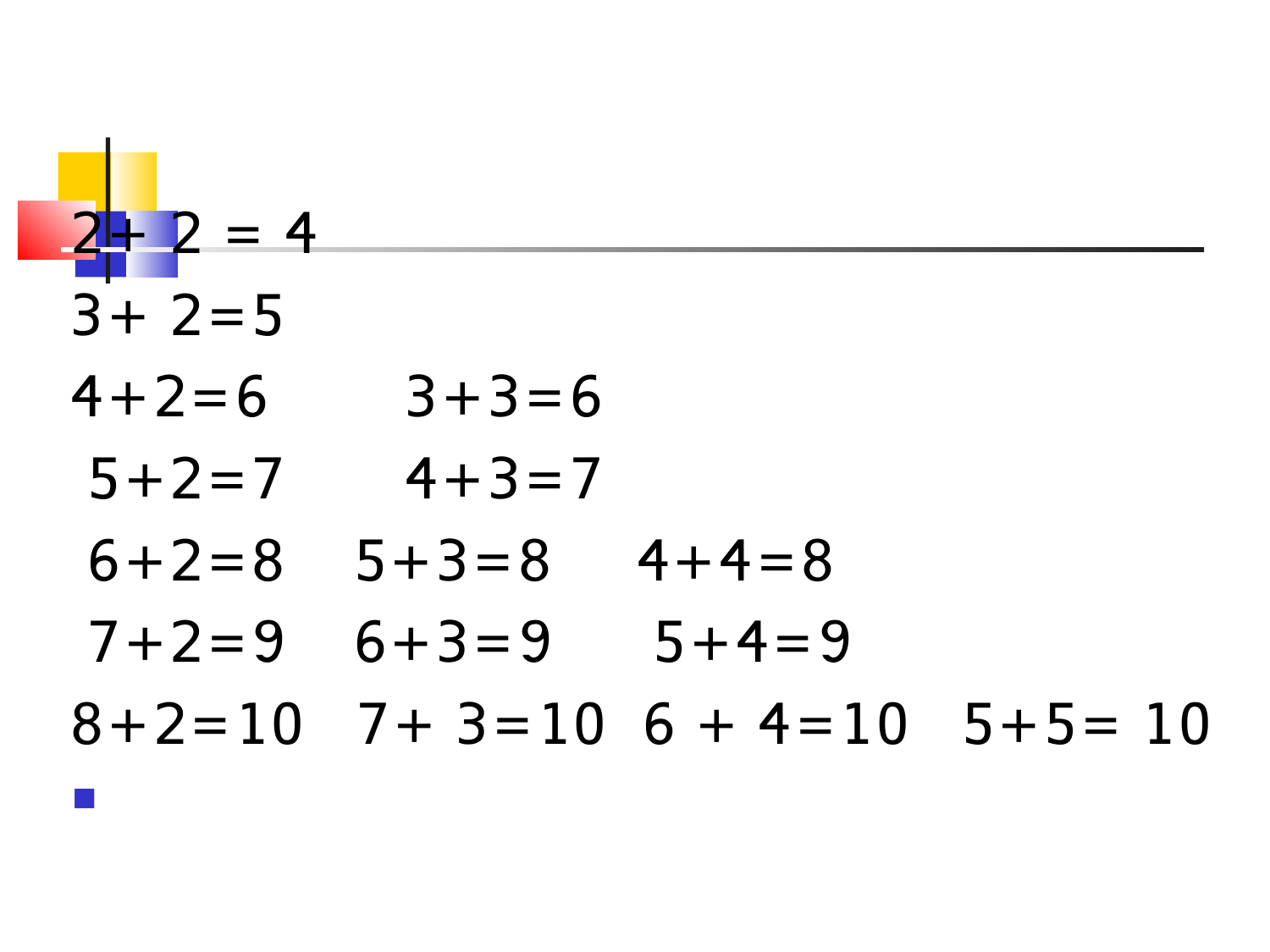

2+ 2 = 4
3+ 2=5
4+2=6	  3+3=6
 5+2=7	  4+3=7
 6+2=8    5+3=8     4+4=8
 7+2=9    6+3=9      5+4=9
8+2=10   7+ 3=10  6 + 4=10   5+5= 10